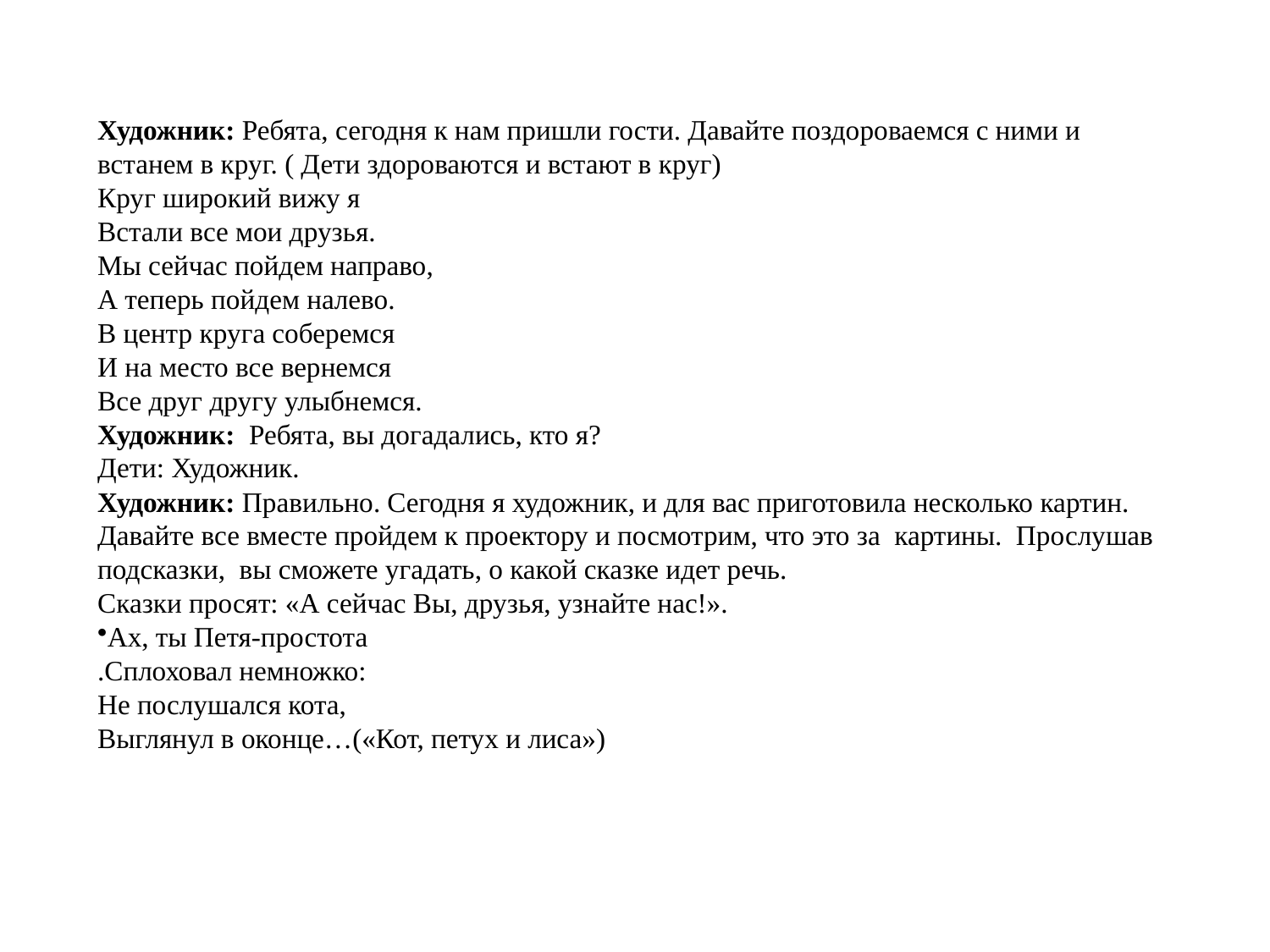

Художник: Ребята, сегодня к нам пришли гости. Давайте поздороваемся с ними и встанем в круг. ( Дети здороваются и встают в круг)
Круг широкий вижу я
Встали все мои друзья.
Мы сейчас пойдем направо,
А теперь пойдем налево.
В центр круга соберемся
И на место все вернемся
Все друг другу улыбнемся.
Художник:  Ребята, вы догадались, кто я?
Дети: Художник.
Художник: Правильно. Сегодня я художник, и для вас приготовила несколько картин. Давайте все вместе пройдем к проектору и посмотрим, что это за  картины.  Прослушав подсказки,  вы сможете угадать, о какой сказке идет речь.
Сказки просят: «А сейчас Вы, друзья, узнайте нас!».
Ах, ты Петя-простота
.Сплоховал немножко:
Не послушался кота,
Выглянул в оконце…(«Кот, петух и лиса»)